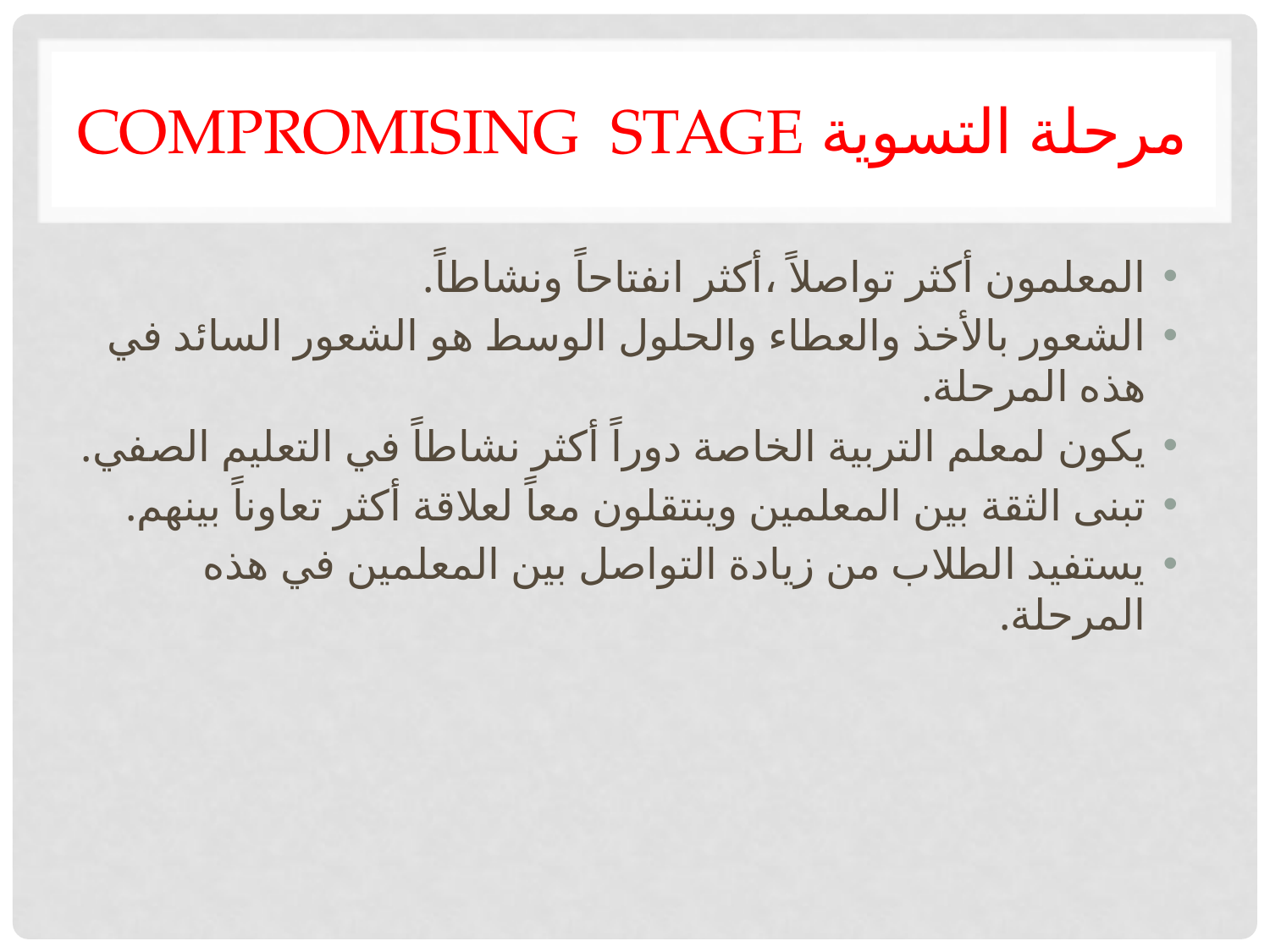

# مرحلة التسوية COMPROMISING  STAGE
المعلمون أكثر تواصلاً ،أكثر انفتاحاً ونشاطاً.
الشعور بالأخذ والعطاء والحلول الوسط هو الشعور السائد في هذه المرحلة.
يكون لمعلم التربية الخاصة دوراً أكثر نشاطاً في التعليم الصفي.
تبنى الثقة بين المعلمين وينتقلون معاً لعلاقة أكثر تعاوناً بينهم.
يستفيد الطلاب من زيادة التواصل بين المعلمين في هذه المرحلة.